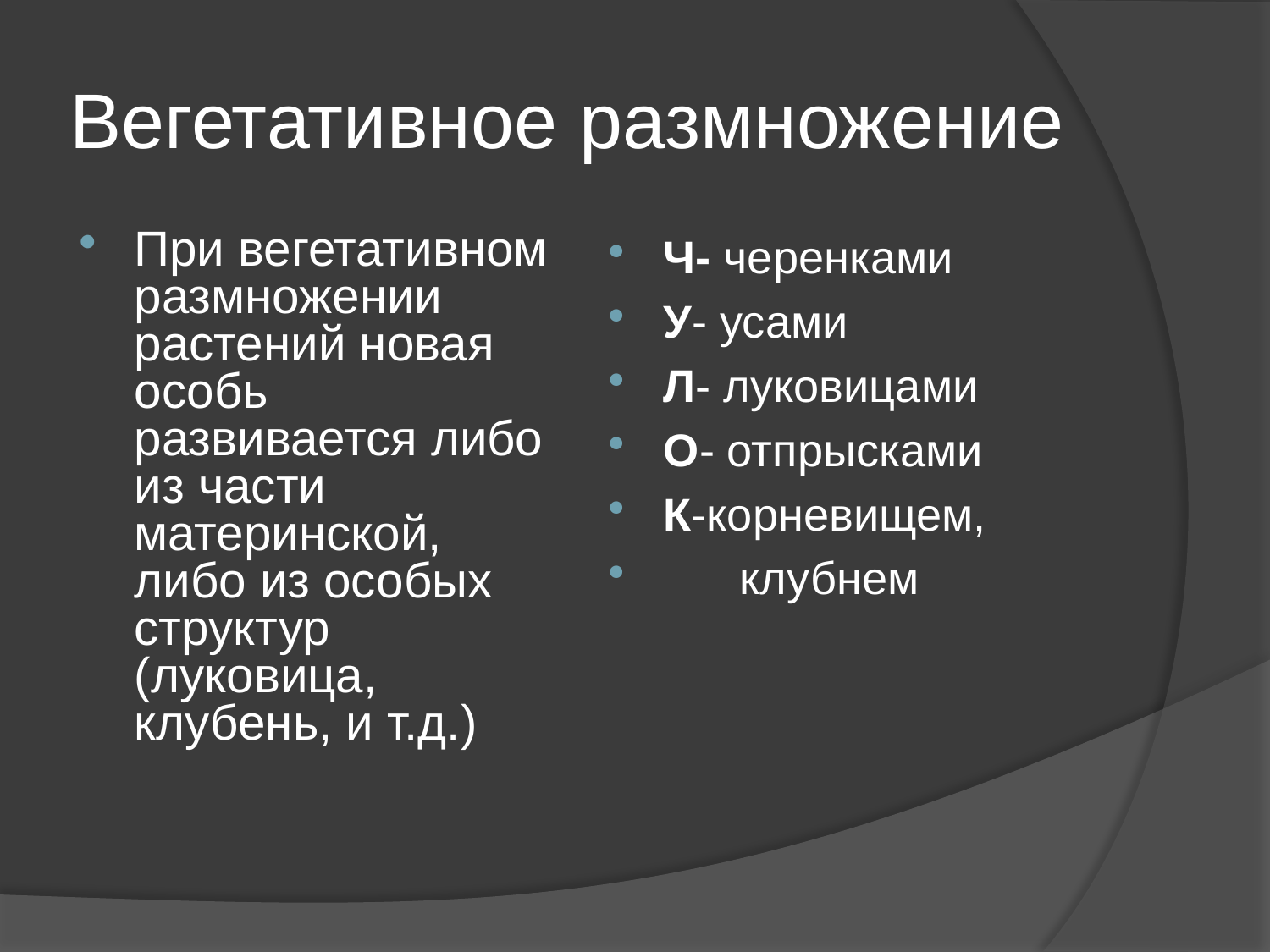

# Вегетативное размножение
При вегетативном размножении растений новая особь развивается либо из части материнской, либо из особых структур (луковица, клубень, и т.д.)

Ч- черенками
У- усами
Л- луковицами
О- отпрысками
К-корневищем,
      клубнем